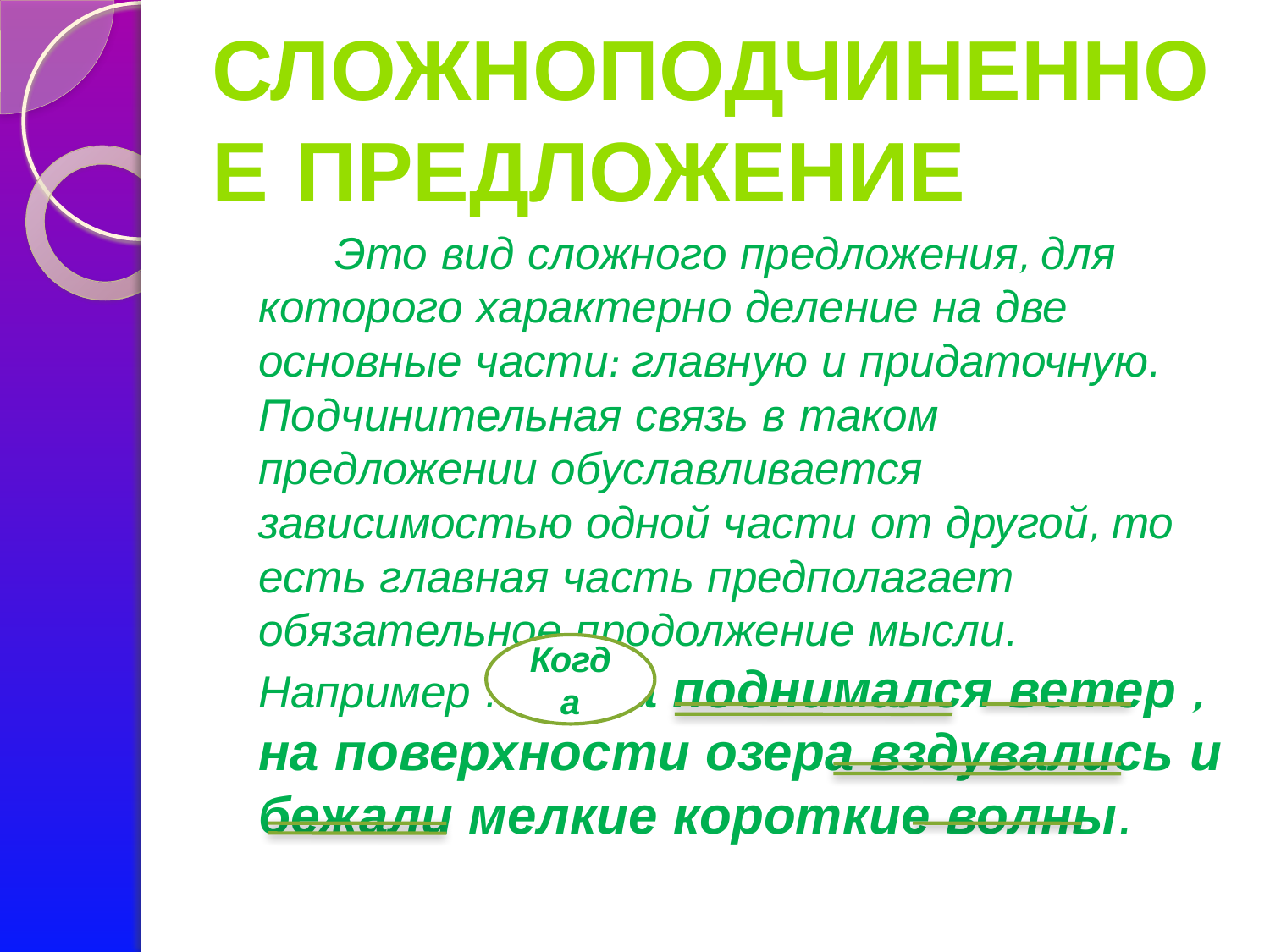

# Сложноподчиненное предложение
         Это вид сложного предложения, для которого характерно деление на две основные части: главную и придаточную. Подчинительная связь в таком предложении обуславливается зависимостью одной части от другой, то есть главная часть предполагает обязательное продолжение мысли.    Например : Когда поднимался ветер , на поверхности озера вздувались и бежали мелкие короткие волны.
Когда